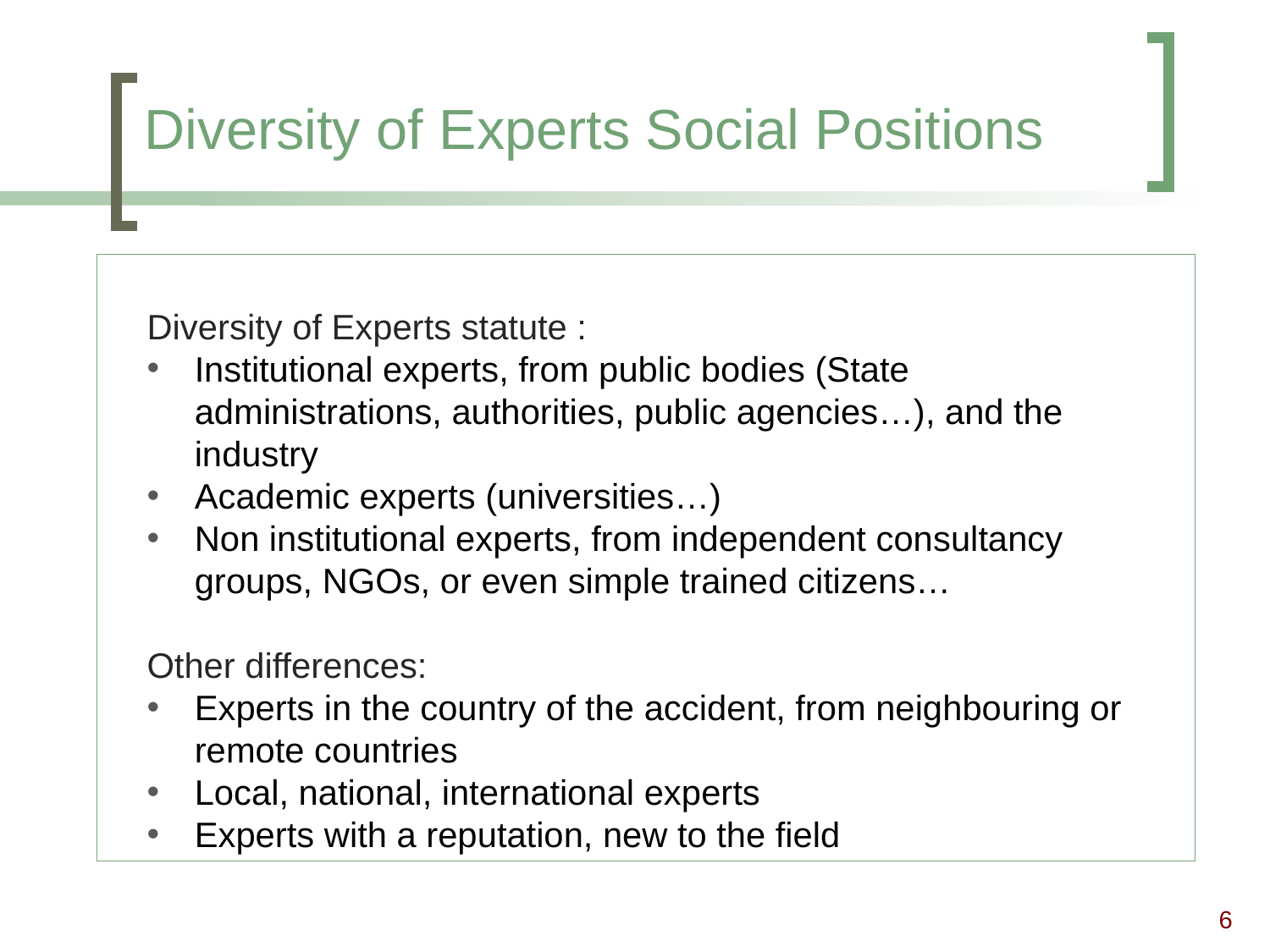

# Diversity of Experts Social Positions
Diversity of Experts statute :
Institutional experts, from public bodies (State administrations, authorities, public agencies…), and the industry
Academic experts (universities…)
Non institutional experts, from independent consultancy groups, NGOs, or even simple trained citizens…

Other differences:
Experts in the country of the accident, from neighbouring or remote countries
Local, national, international experts
Experts with a reputation, new to the field

6